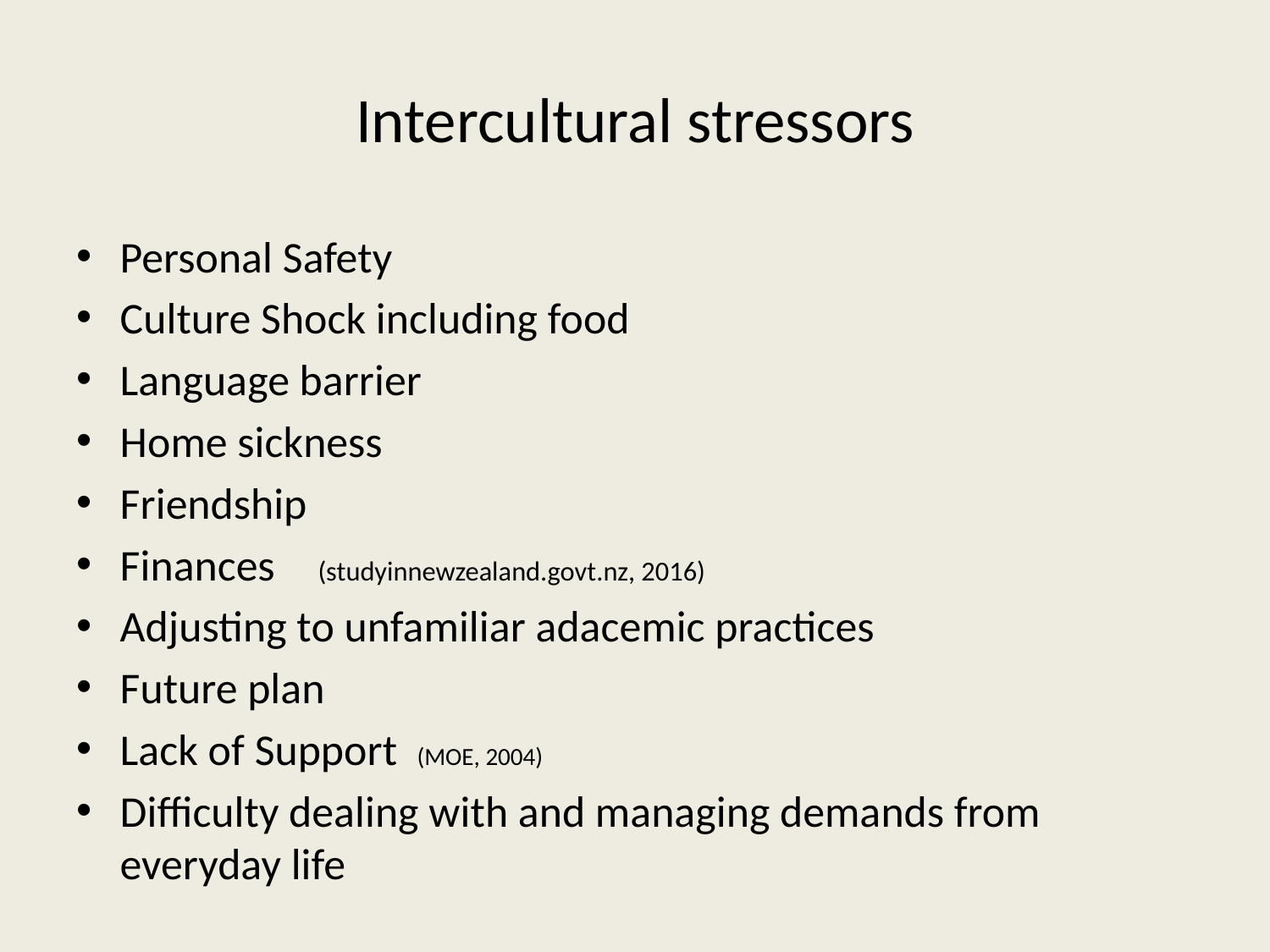

# Intercultural stressors
Personal Safety
Culture Shock including food
Language barrier
Home sickness
Friendship
Finances 				(studyinnewzealand.govt.nz, 2016)
Adjusting to unfamiliar adacemic practices
Future plan
Lack of Support			(MOE, 2004)
Difficulty dealing with and managing demands from everyday life